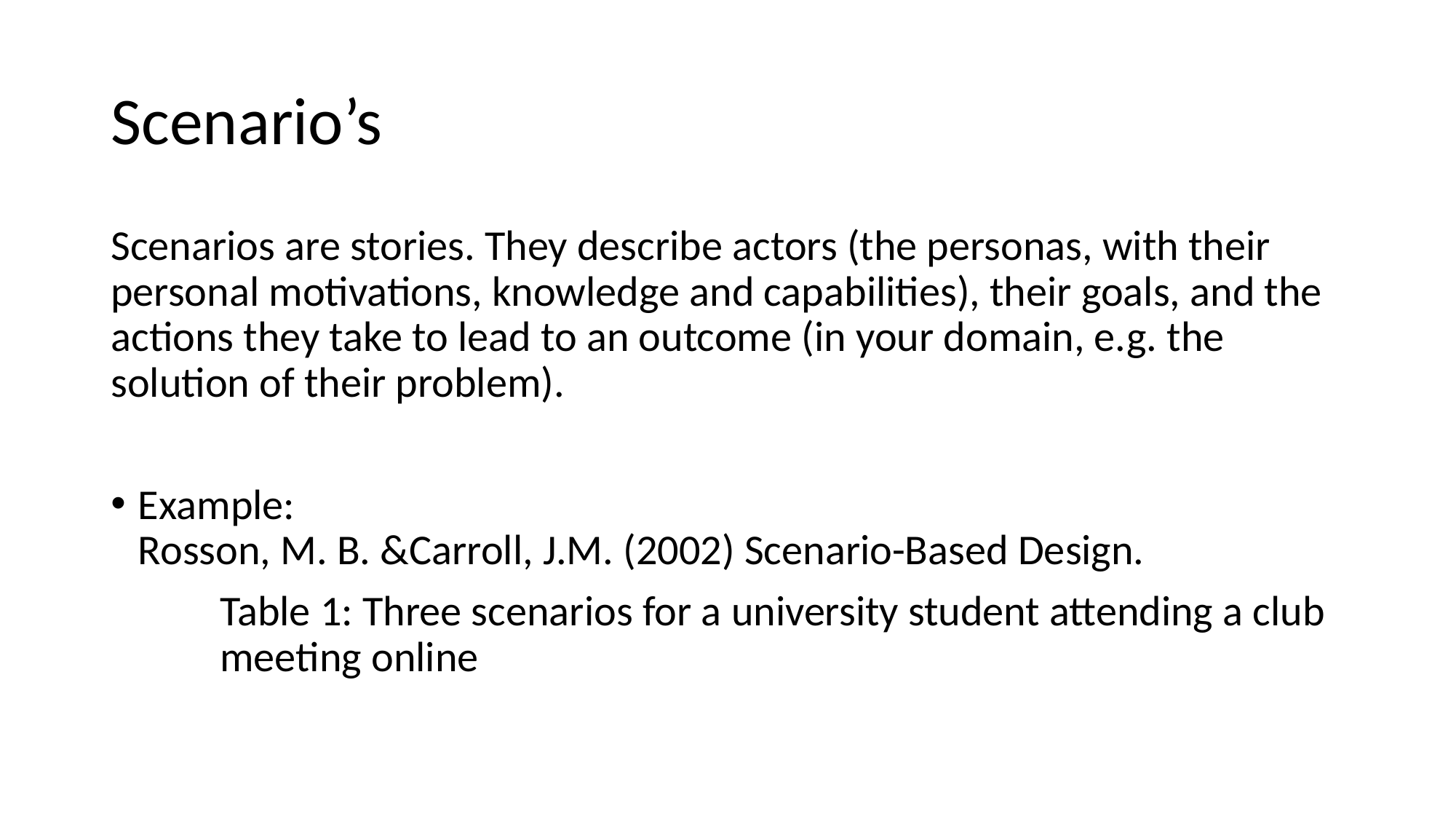

# Scenario’s
Scenarios are stories. They describe actors (the personas, with their personal motivations, knowledge and capabilities), their goals, and the actions they take to lead to an outcome (in your domain, e.g. the solution of their problem).

Example:
Rosson, M. B. &Carroll, J.M. (2002) Scenario-Based Design.
	Table 1: Three scenarios for a university student attending a club 	meeting online